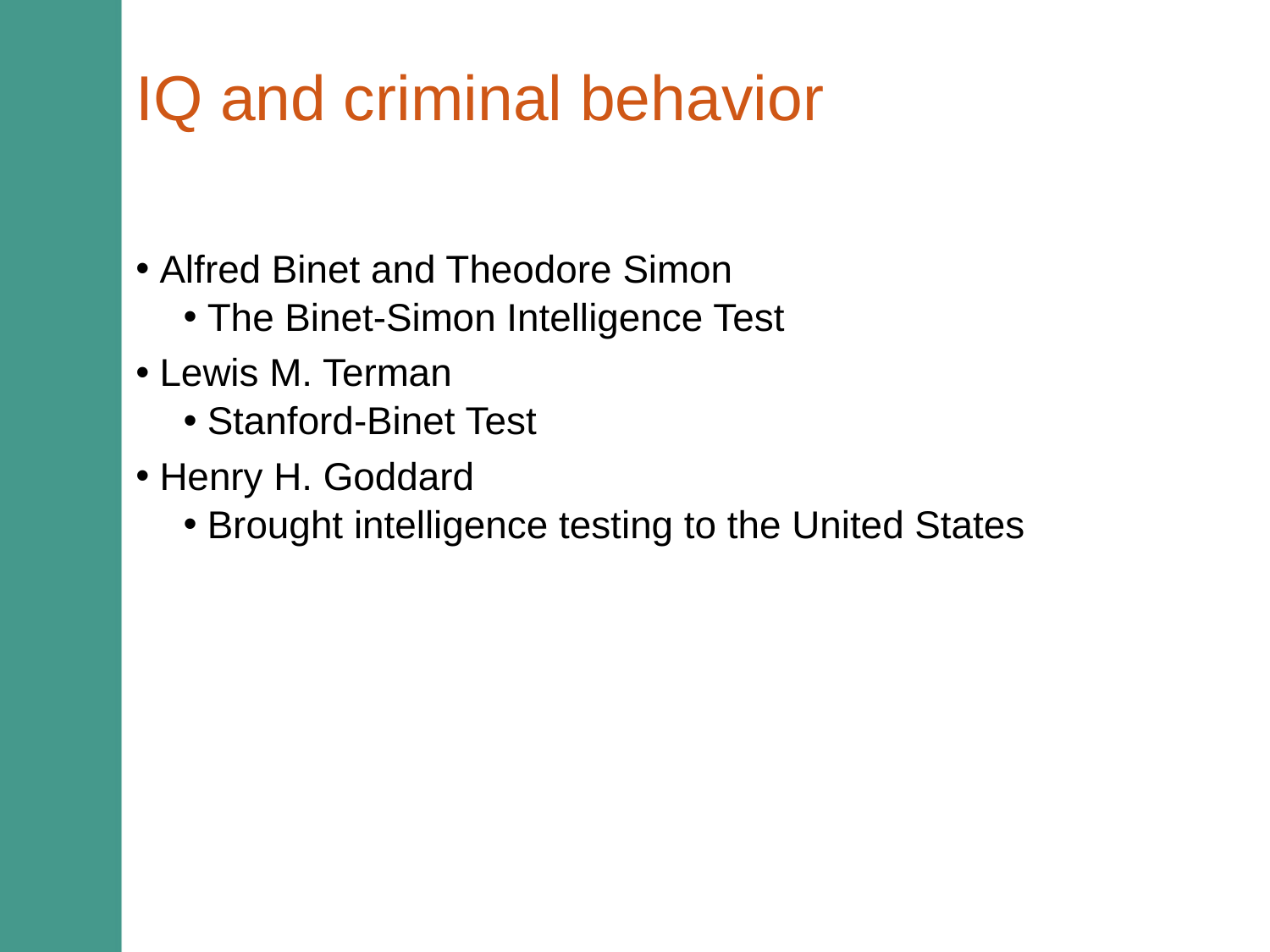

# IQ and criminal behavior
Alfred Binet and Theodore Simon
The Binet-Simon Intelligence Test
Lewis M. Terman
Stanford-Binet Test
Henry H. Goddard
Brought intelligence testing to the United States